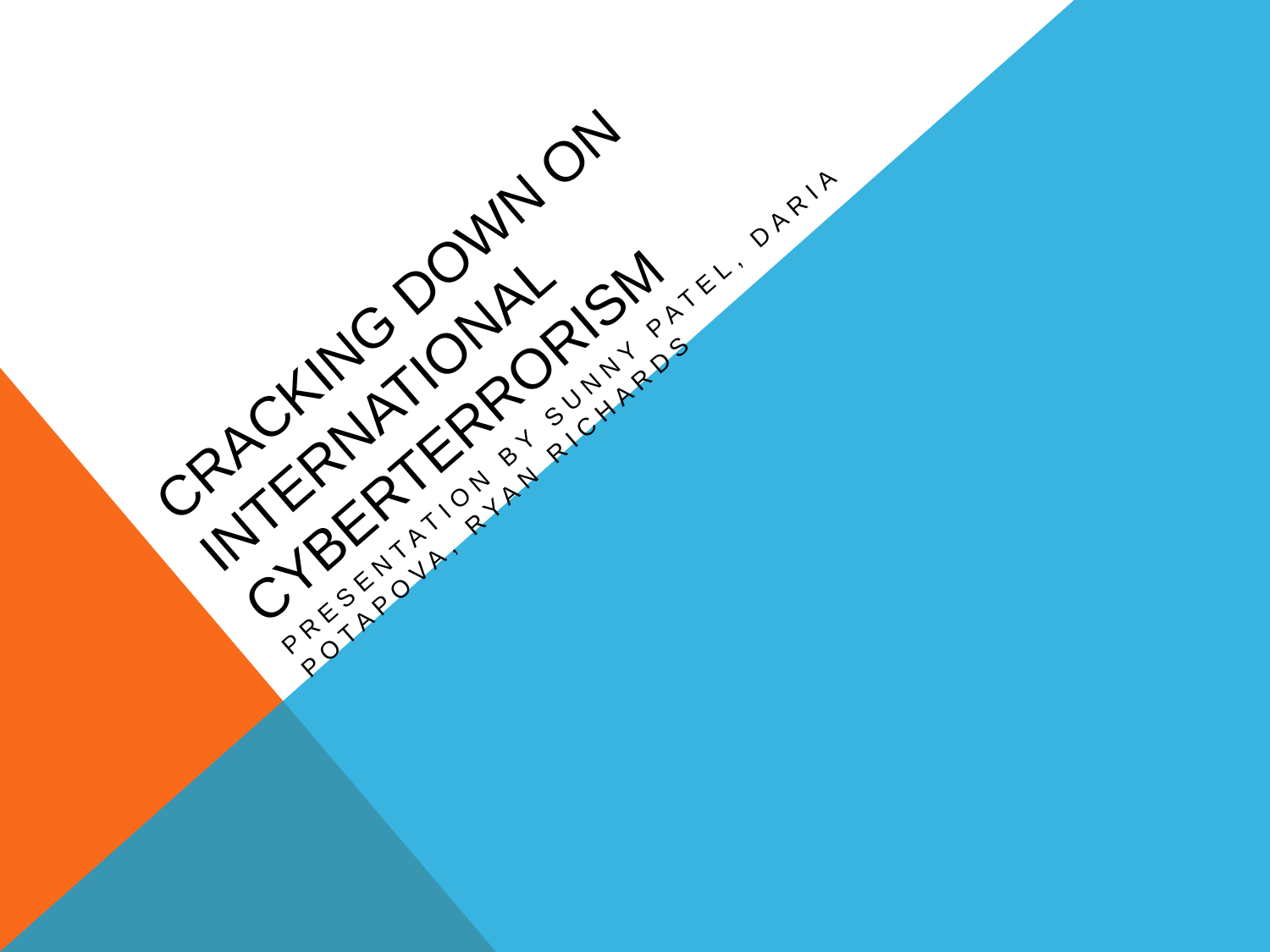

# Cracking down on international cyberterrorism
presentation BY SUNNY PATEL, DARIA POTAPOVA, RYAN RICHARDS